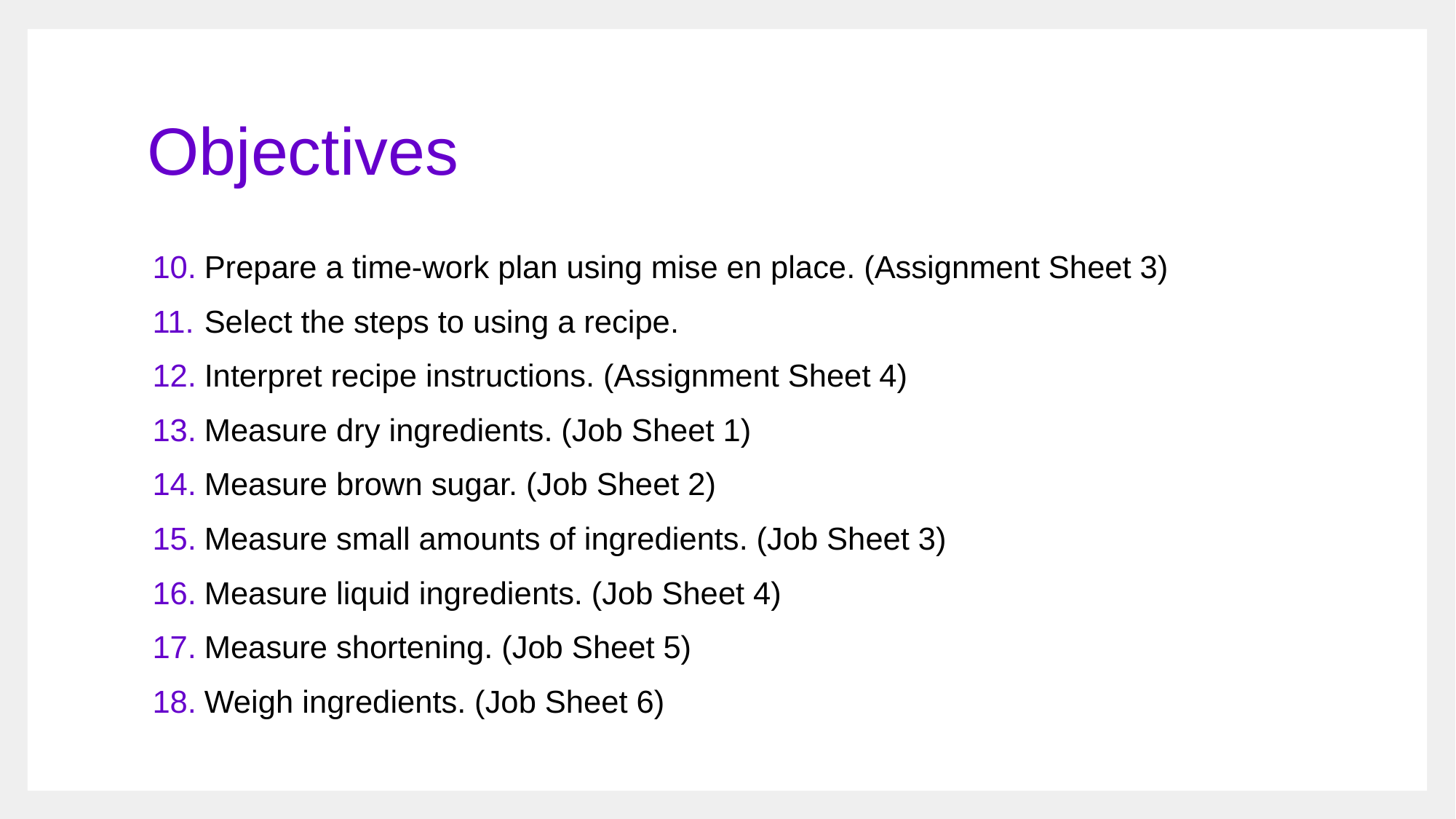

# Objectives
Prepare a time-work plan using mise en place. (Assignment Sheet 3)
Select the steps to using a recipe.
Interpret recipe instructions. (Assignment Sheet 4)
Measure dry ingredients. (Job Sheet 1)
Measure brown sugar. (Job Sheet 2)
Measure small amounts of ingredients. (Job Sheet 3)
Measure liquid ingredients. (Job Sheet 4)
Measure shortening. (Job Sheet 5)
Weigh ingredients. (Job Sheet 6)